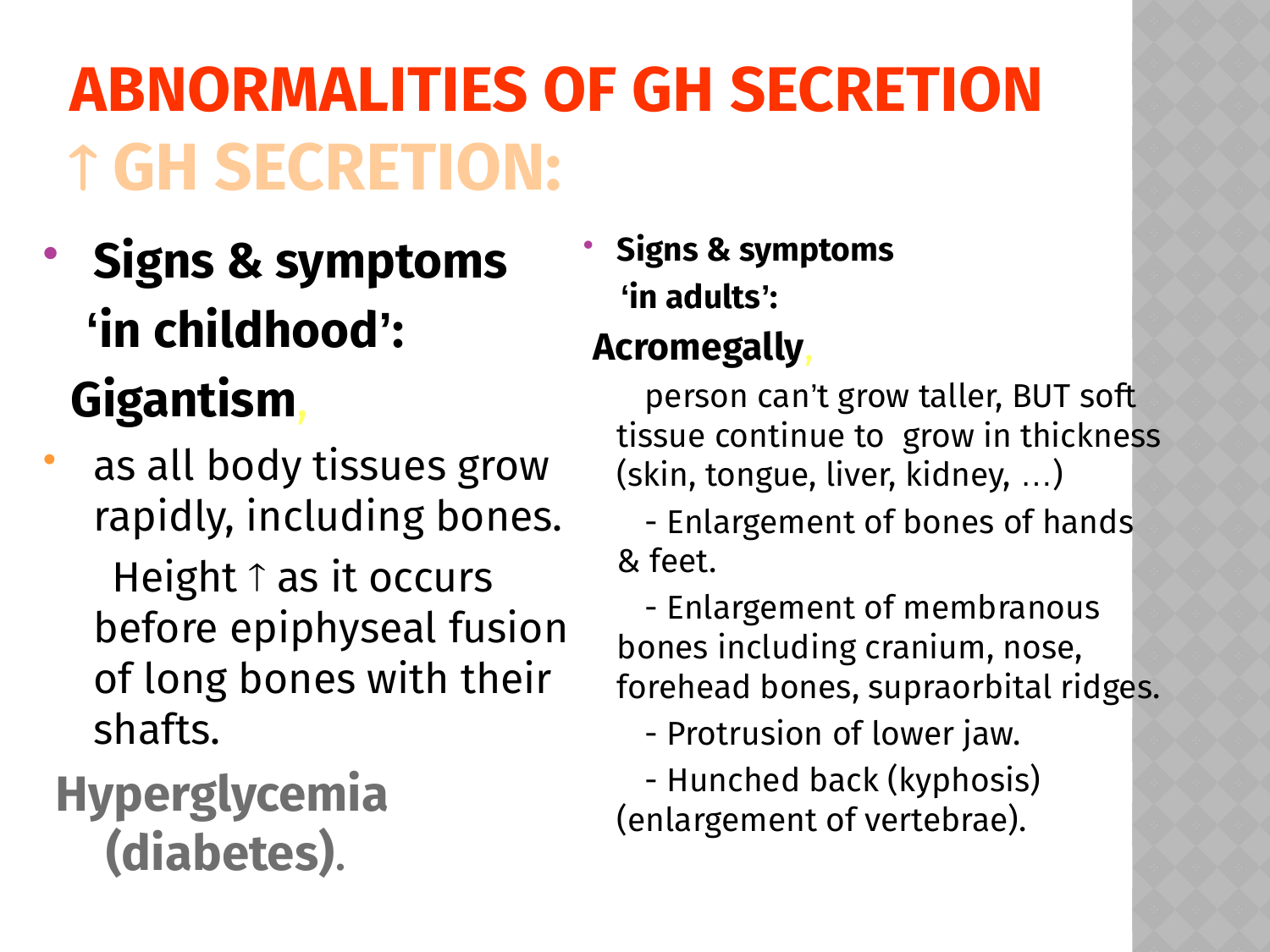

# Abnormalities of GH secretion ↑ GH secretion:
Signs & symptoms
   ‘in childhood’:
  Gigantism,
as all body tissues grow rapidly, including bones.
      Height ↑ as it occurs before epiphyseal fusion of long bones with their shafts.
 Hyperglycemia (diabetes).

Signs & symptoms
    ‘in adults’:
 Acromegally,
       person can’t grow taller, BUT soft tissue continue to  grow in thickness (skin, tongue, liver, kidney, …)
       - Enlargement of bones of hands & feet.
       - Enlargement of membranous bones including cranium, nose, forehead bones, supraorbital ridges.
       - Protrusion of lower jaw.
       - Hunched back (kyphosis) (enlargement of vertebrae).